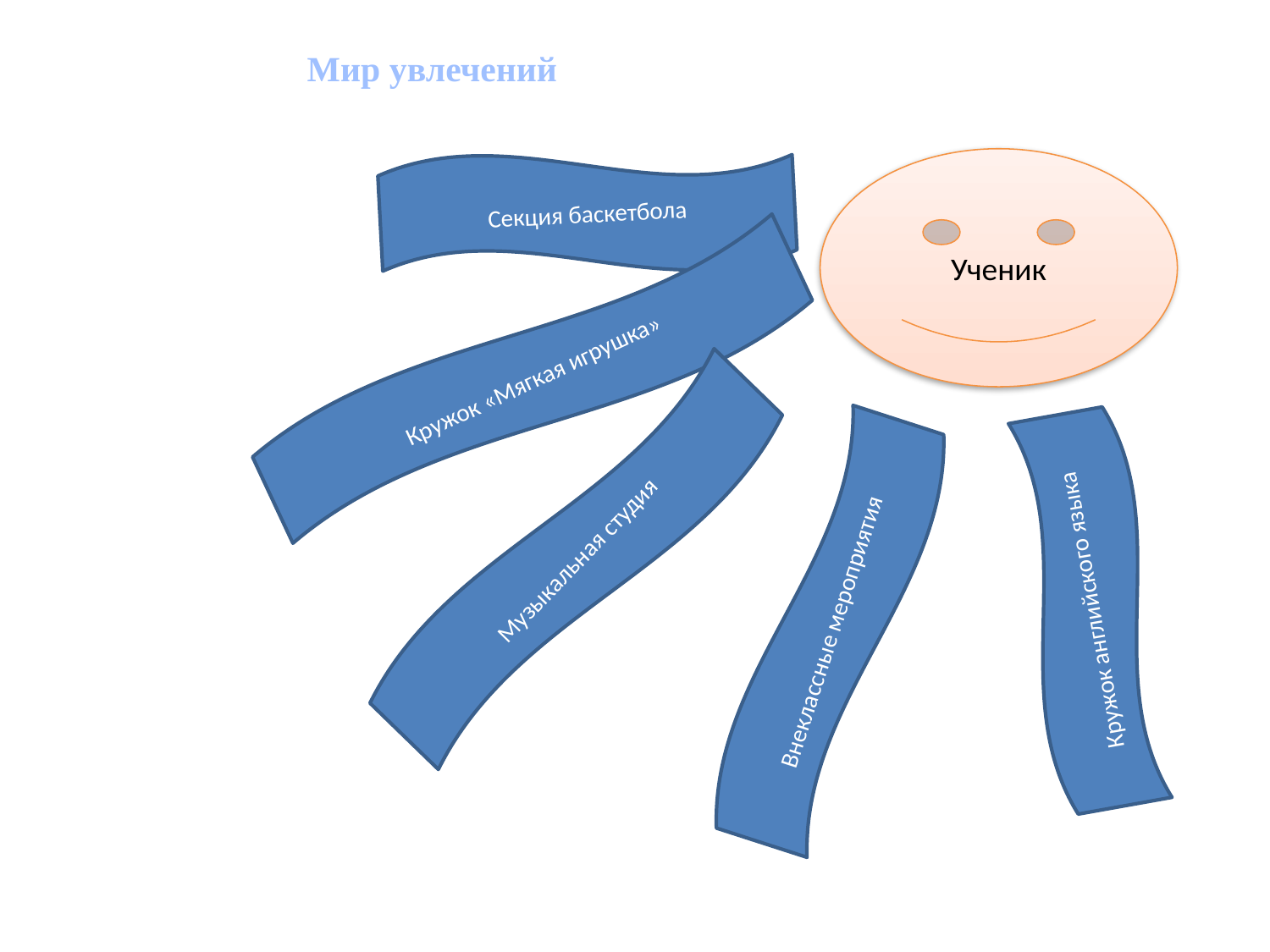

Мир увлечений
Ученик
Секция баскетбола
Кружок «Мягкая игрушка»
Музыкальная студия
Кружок английского языка
Внеклассные мероприятия